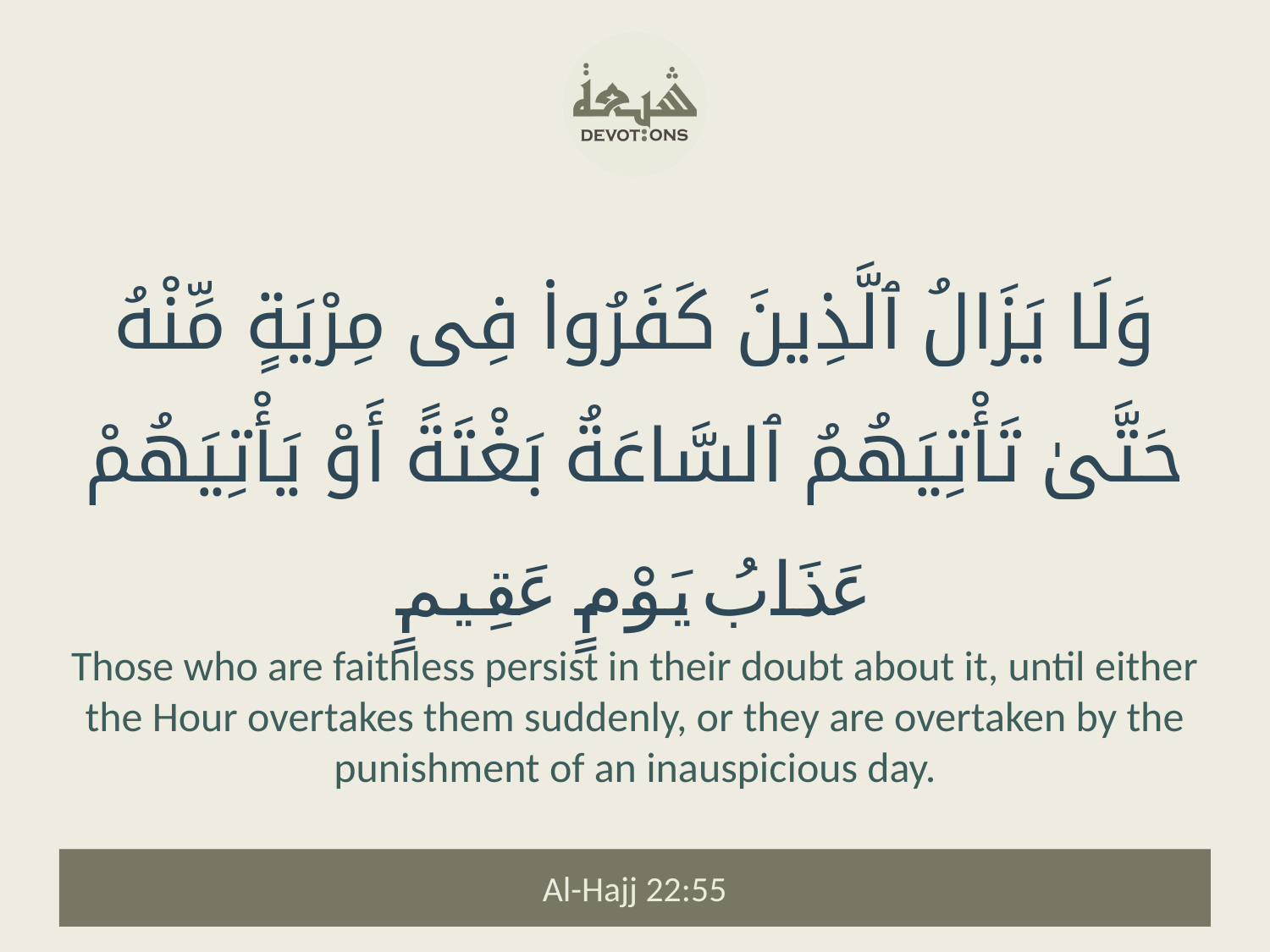

وَلَا يَزَالُ ٱلَّذِينَ كَفَرُوا۟ فِى مِرْيَةٍ مِّنْهُ حَتَّىٰ تَأْتِيَهُمُ ٱلسَّاعَةُ بَغْتَةً أَوْ يَأْتِيَهُمْ عَذَابُ يَوْمٍ عَقِيمٍ
Those who are faithless persist in their doubt about it, until either the Hour overtakes them suddenly, or they are overtaken by the punishment of an inauspicious day.
Al-Hajj 22:55